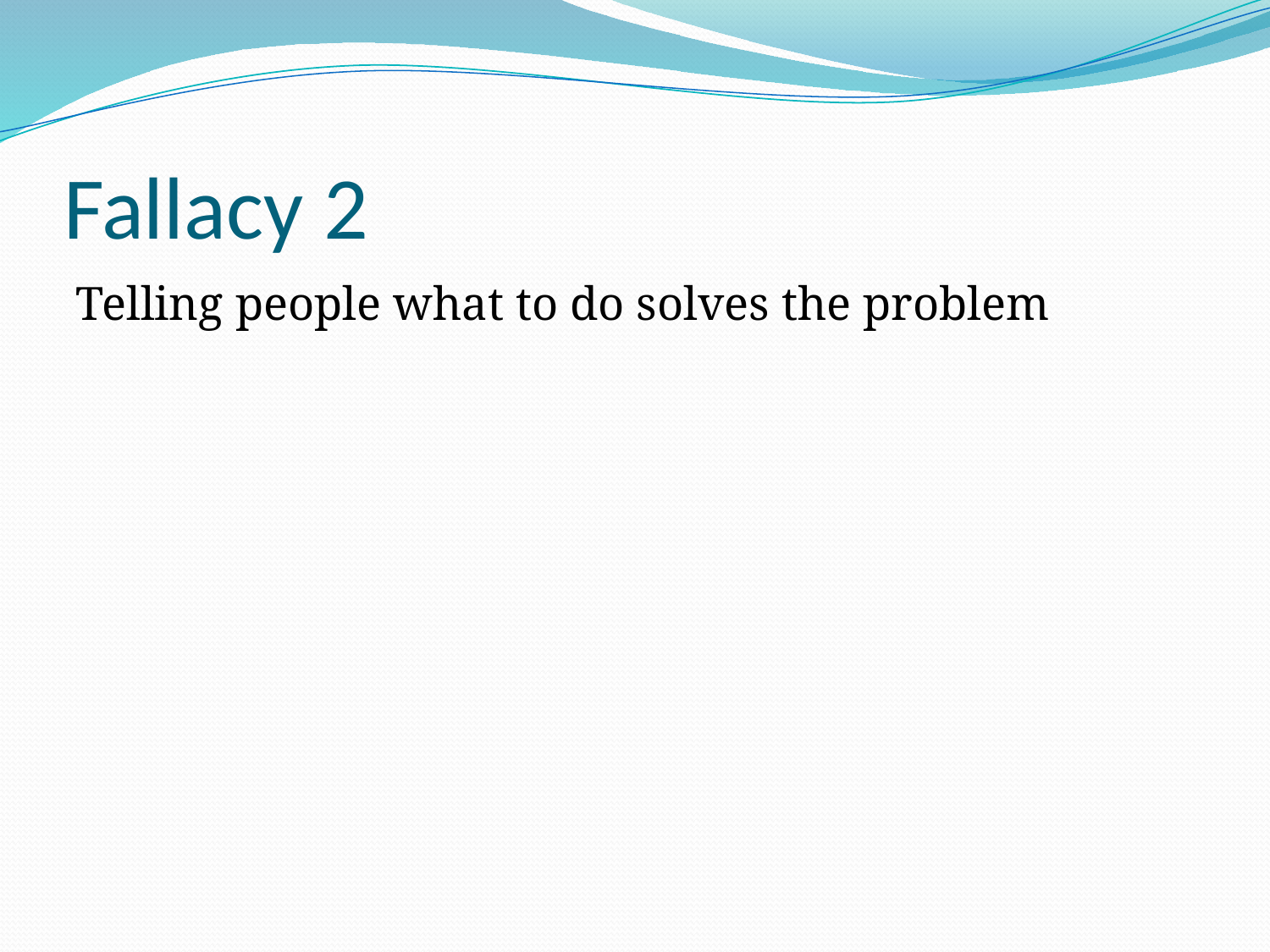

# Fallacy 2
Telling people what to do solves the problem